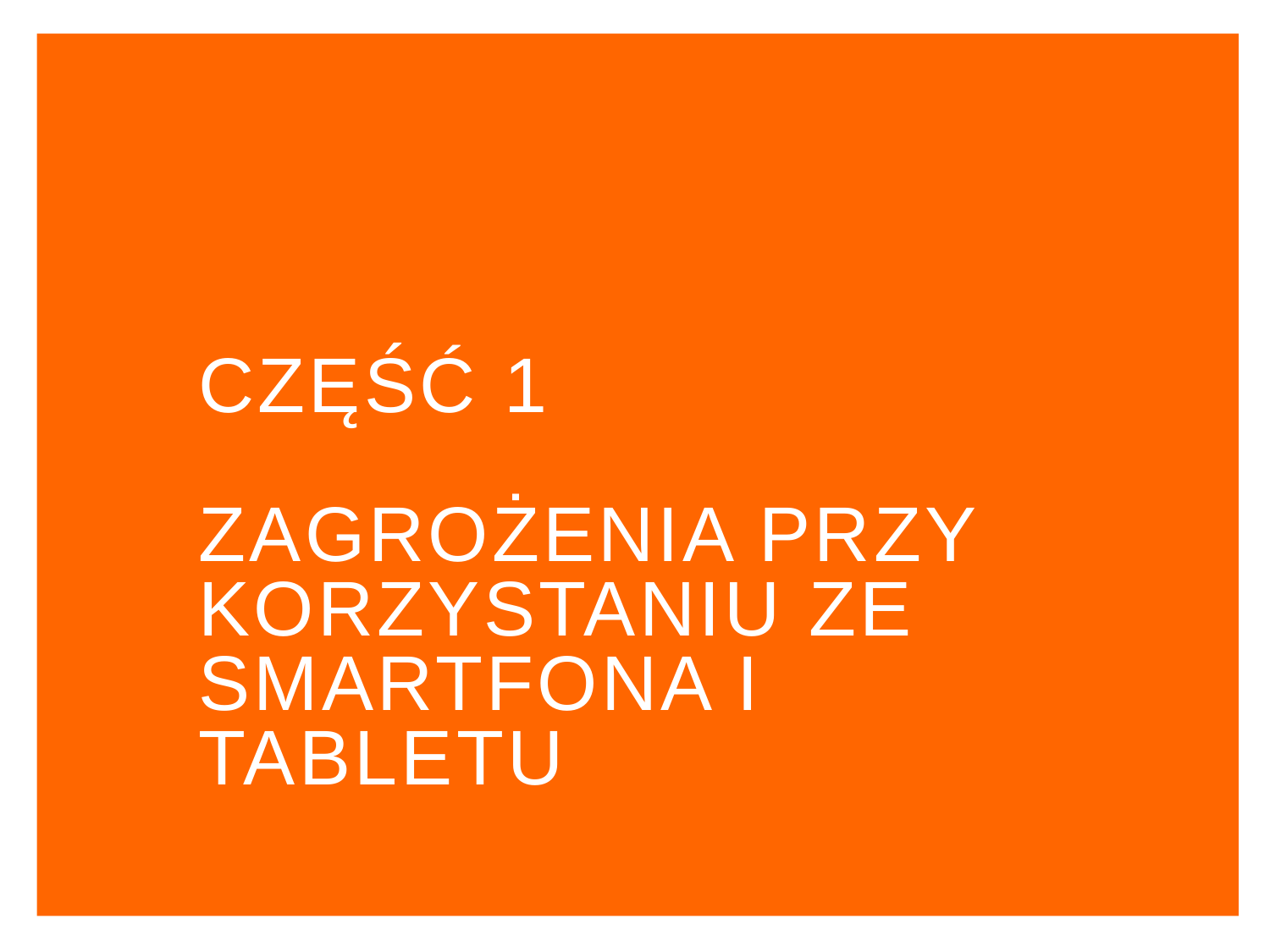

# Część 1 Zagrożenia przy korzystaniu ze smartfona i tabletu